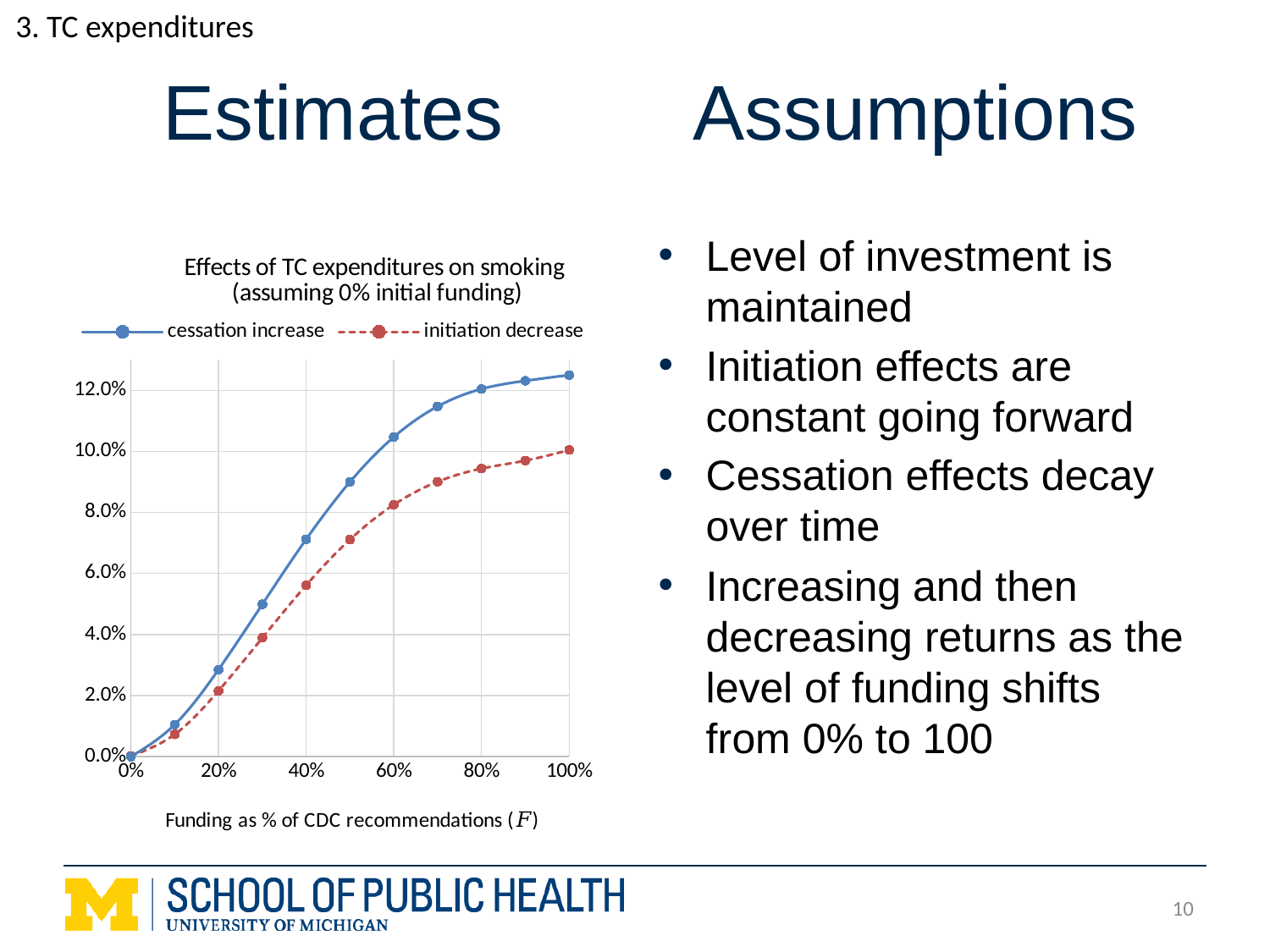

3. TC expenditures
# Estimates
Assumptions

### Chart: Effects of TC expenditures on smoking (assuming 0% initial funding)

| Category | cessation increase | initiation decrease |
|---|---|---|
Level of investment is maintained
Initiation effects are constant going forward
Cessation effects decay over time
Increasing and then decreasing returns as the level of funding shifts from 0% to 100
10